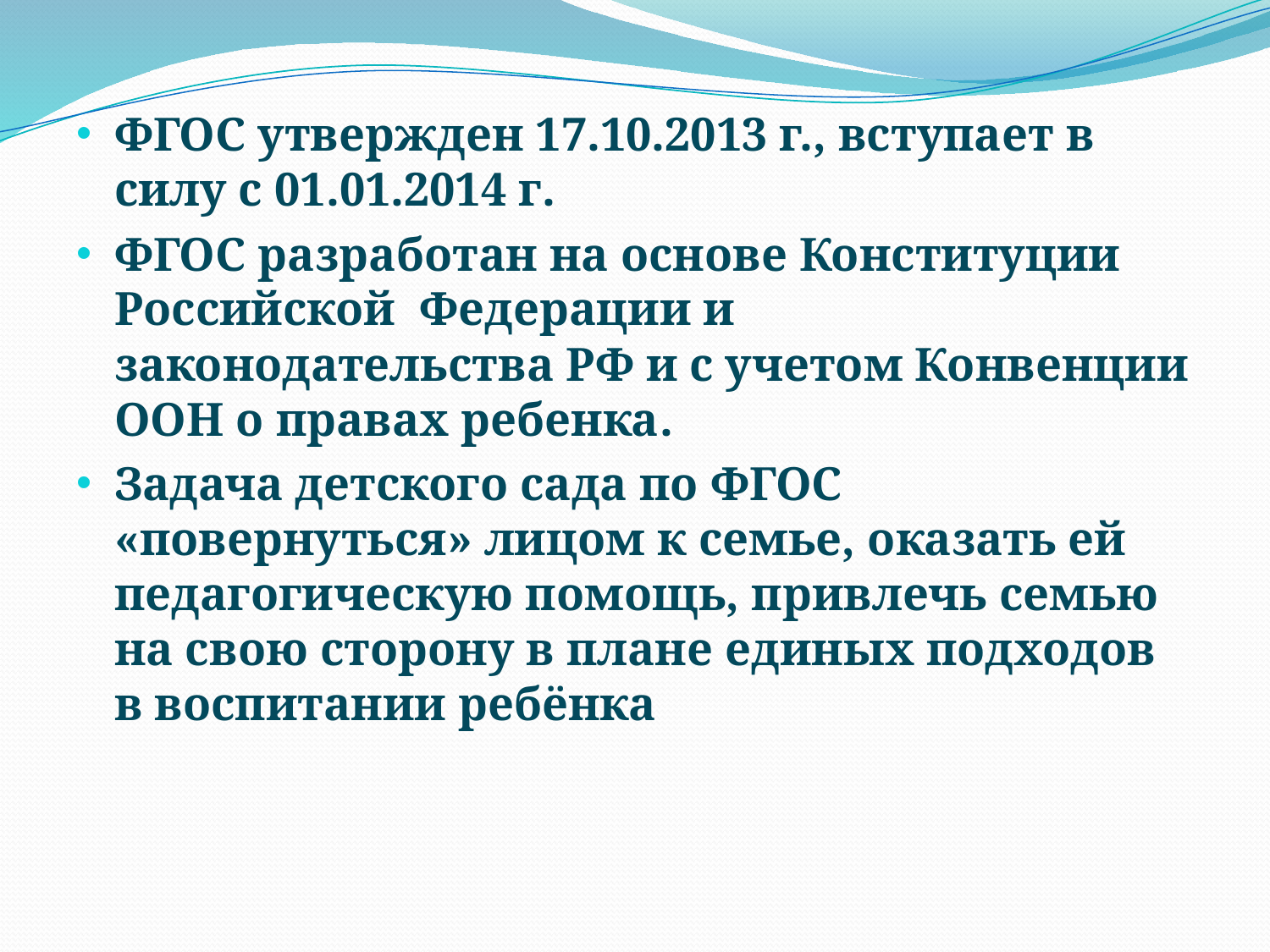

ФГОС утвержден 17.10.2013 г., вступает в силу с 01.01.2014 г.
ФГОС разработан на основе Конституции Российской  Федерации и  законодательства РФ и с учетом Конвенции ООН о правах ребенка.
Задача детского сада по ФГОС «повернуться» лицом к семье, оказать ей педагогическую помощь, привлечь семью на свою сторону в плане единых подходов в воспитании ребёнка